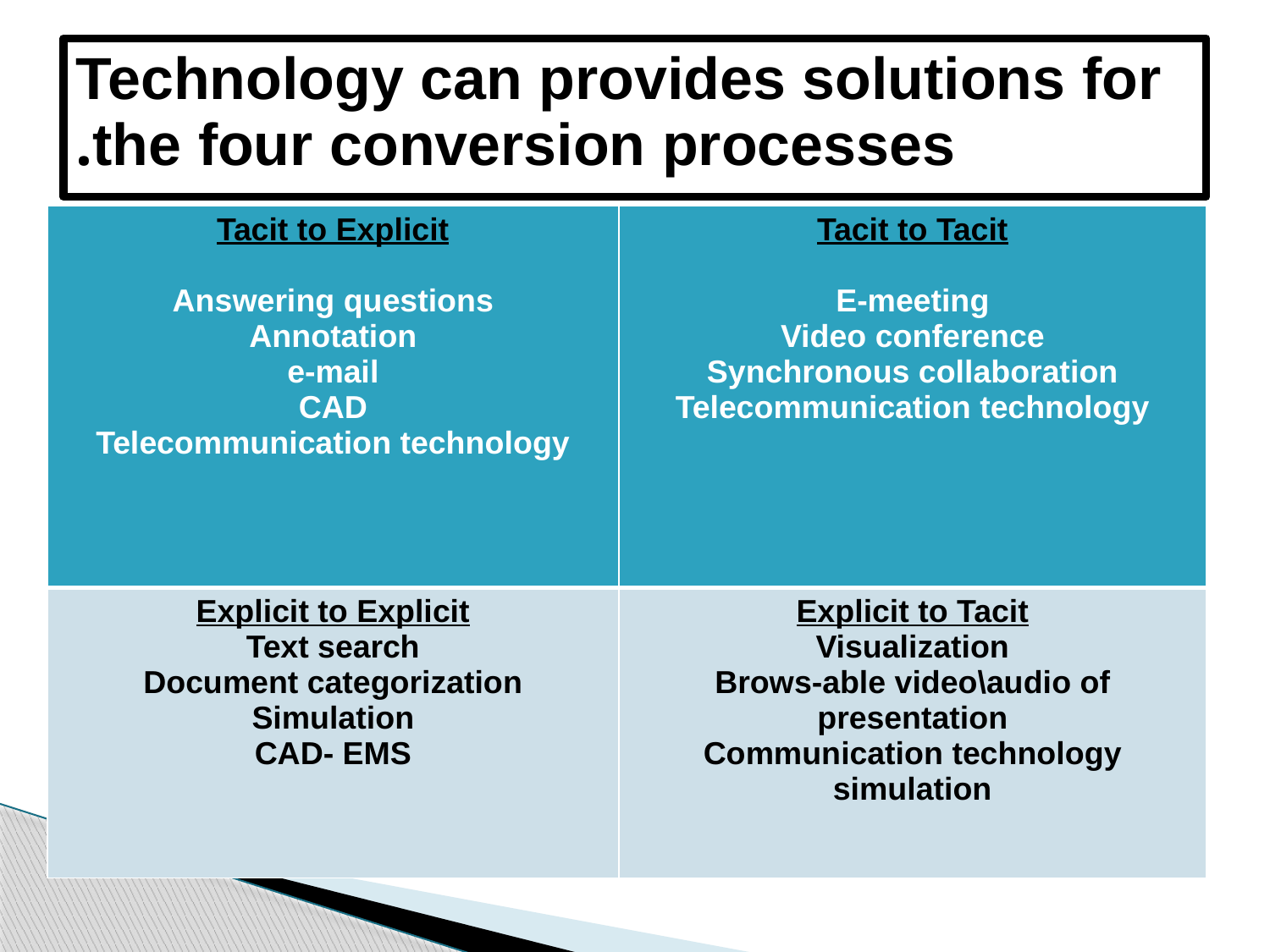

# Technology can provides solutions for the four conversion processes.
| Tacit to Explicit Answering questions Annotation e-mail CAD Telecommunication technology | Tacit to Tacit E-meeting Video conference Synchronous collaboration Telecommunication technology |
| --- | --- |
| Explicit to Explicit Text search Document categorization Simulation CAD- EMS | Explicit to Tacit Visualization Brows-able video\audio of presentation Communication technology simulation |